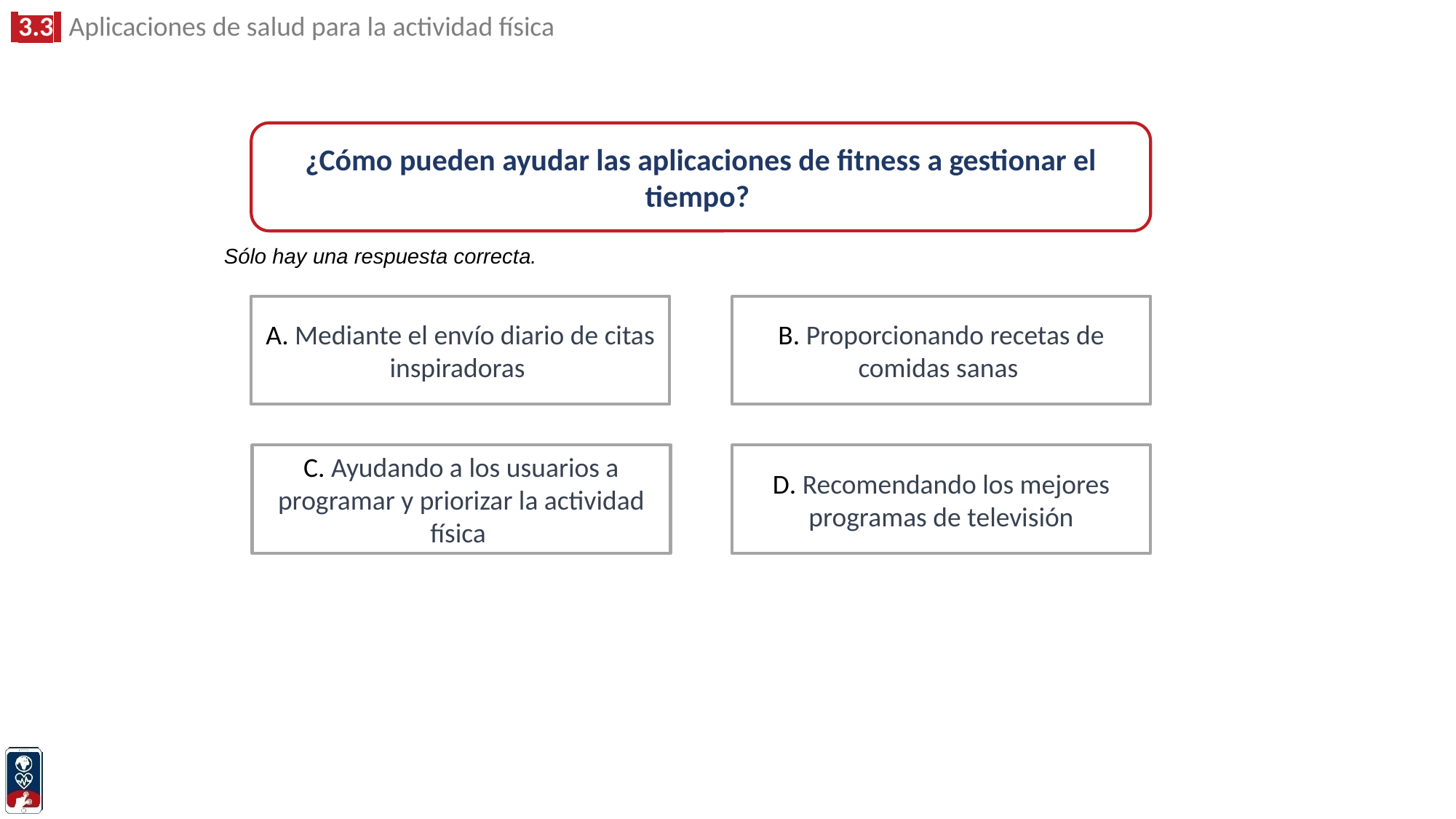

¿Cómo pueden ayudar las aplicaciones de fitness a gestionar el tiempo?
Sólo hay una respuesta correcta.
B. Proporcionando recetas de comidas sanas
A. Mediante el envío diario de citas inspiradoras
C. Ayudando a los usuarios a programar y priorizar la actividad física
D. Recomendando los mejores programas de televisión